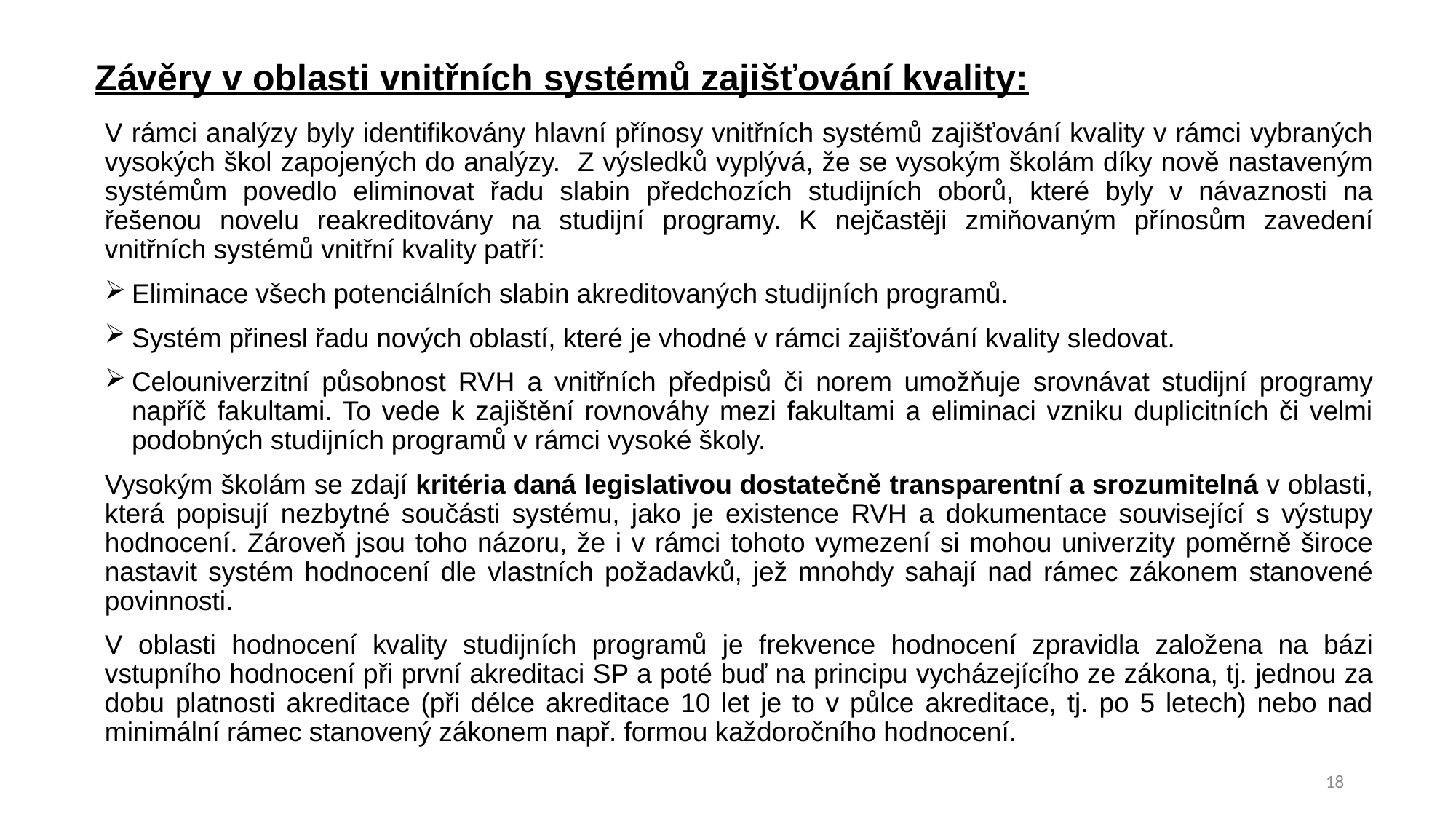

# Závěry v oblasti vnitřních systémů zajišťování kvality:
V rámci analýzy byly identifikovány hlavní přínosy vnitřních systémů zajišťování kvality v rámci vybraných vysokých škol zapojených do analýzy.  Z výsledků vyplývá, že se vysokým školám díky nově nastaveným systémům povedlo eliminovat řadu slabin předchozích studijních oborů, které byly v návaznosti na řešenou novelu reakreditovány na studijní programy. K nejčastěji zmiňovaným přínosům zavedení vnitřních systémů vnitřní kvality patří:
Eliminace všech potenciálních slabin akreditovaných studijních programů.
Systém přinesl řadu nových oblastí, které je vhodné v rámci zajišťování kvality sledovat.
Celouniverzitní působnost RVH a vnitřních předpisů či norem umožňuje srovnávat studijní programy napříč fakultami. To vede k zajištění rovnováhy mezi fakultami a eliminaci vzniku duplicitních či velmi podobných studijních programů v rámci vysoké školy.
Vysokým školám se zdají kritéria daná legislativou dostatečně transparentní a srozumitelná v oblasti, která popisují nezbytné součásti systému, jako je existence RVH a dokumentace související s výstupy hodnocení. Zároveň jsou toho názoru, že i v rámci tohoto vymezení si mohou univerzity poměrně široce nastavit systém hodnocení dle vlastních požadavků, jež mnohdy sahají nad rámec zákonem stanovené povinnosti.
V oblasti hodnocení kvality studijních programů je frekvence hodnocení zpravidla založena na bázi vstupního hodnocení při první akreditaci SP a poté buď na principu vycházejícího ze zákona, tj. jednou za dobu platnosti akreditace (při délce akreditace 10 let je to v půlce akreditace, tj. po 5 letech) nebo nad minimální rámec stanovený zákonem např. formou každoročního hodnocení.

18